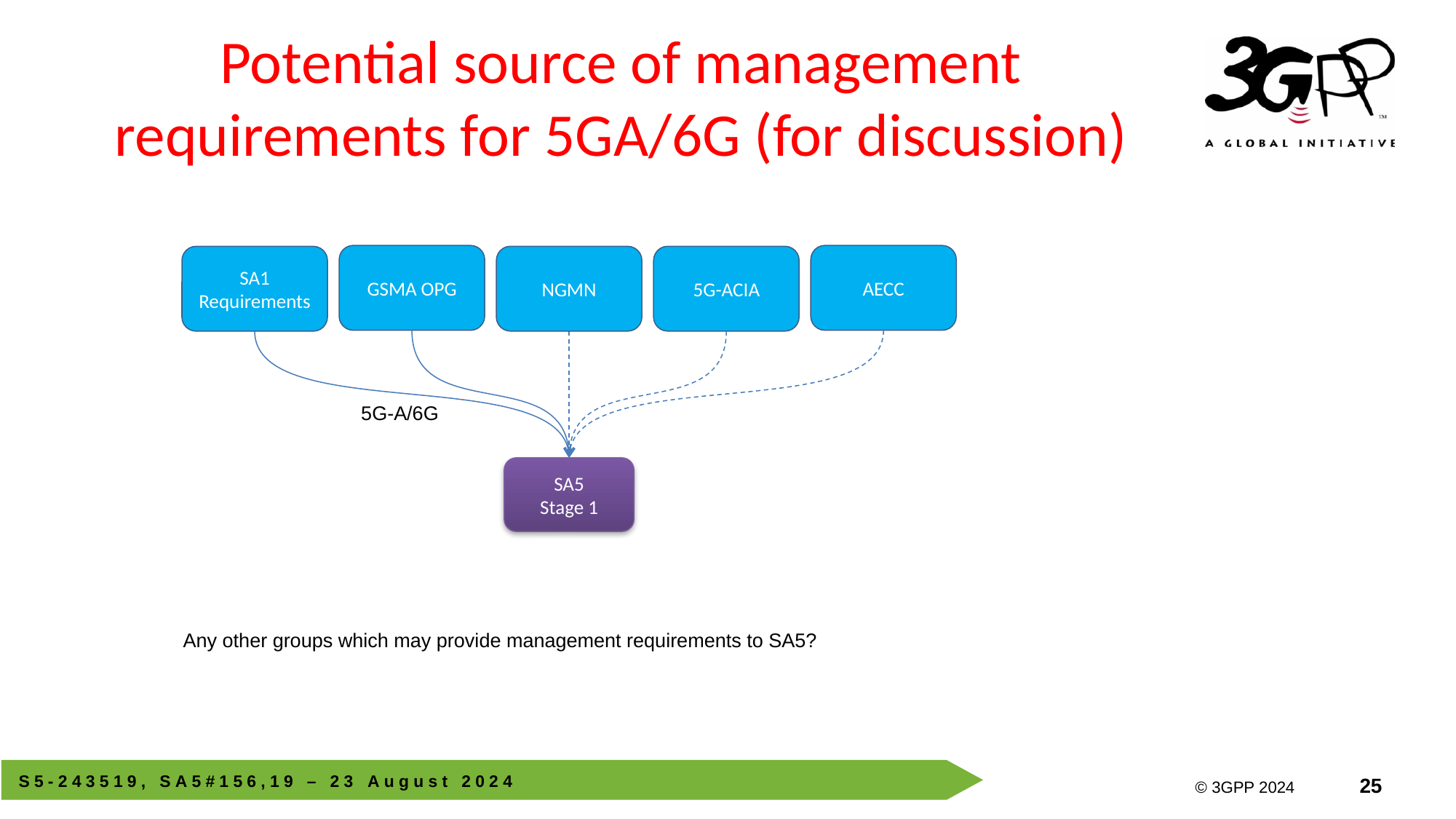

# Potential source of management requirements for 5GA/6G (for discussion)
GSMA OPG
AECC
5G-ACIA
NGMN
SA1
Requirements
5G-A/6G
SA5
Stage 1
Any other groups which may provide management requirements to SA5?